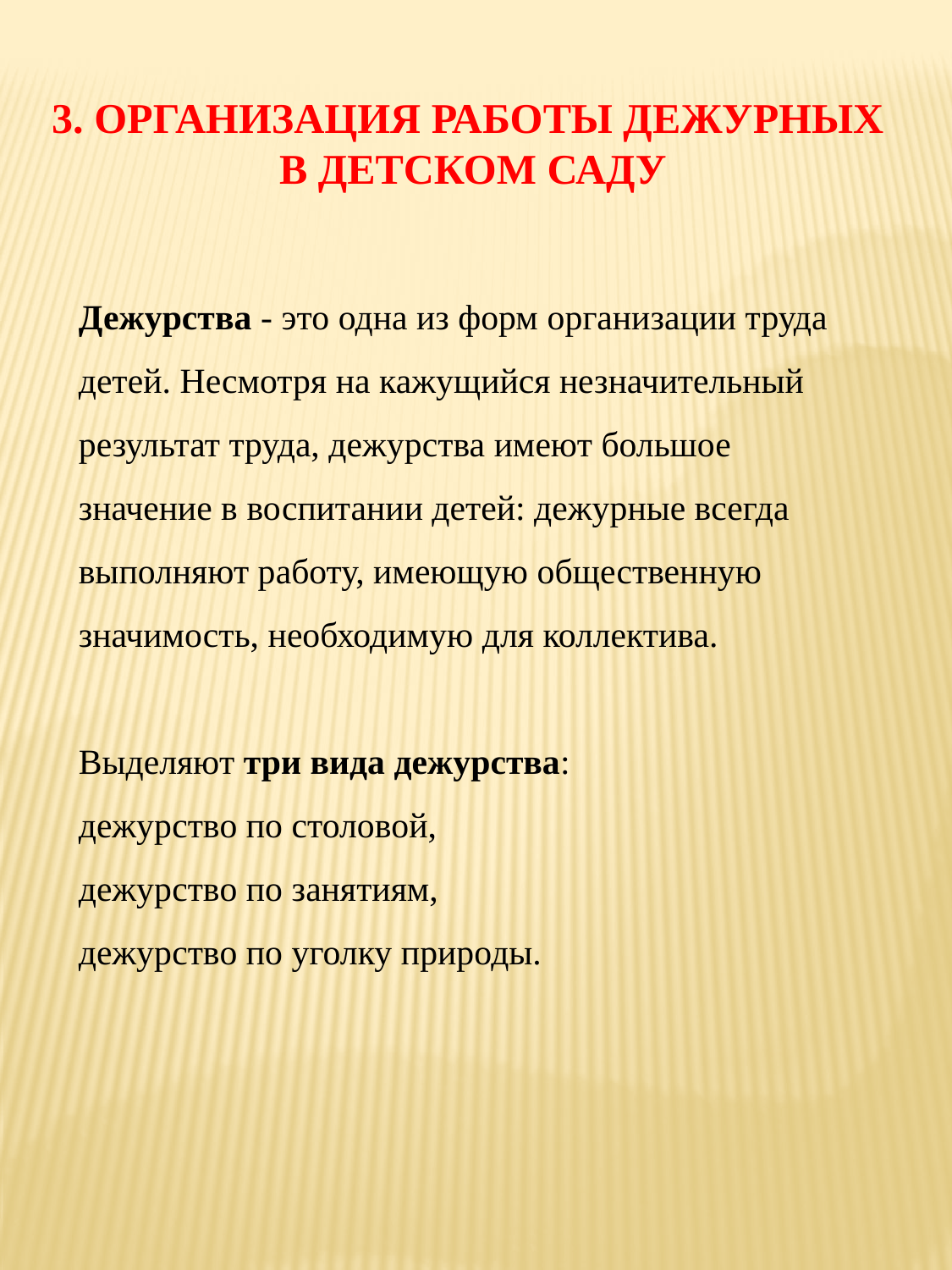

3. ОРГАНИЗАЦИЯ РАБОТЫ ДЕЖУРНЫХ
В ДЕТСКОМ САДУ

Дежурства - это одна из форм организации труда детей. Несмотря на кажущийся незначительный результат труда, дежурства имеют большое значение в воспитании детей: дежурные всегда выполняют работу, имеющую общественную значимость, необходимую для коллектива.
Выделяют три вида дежурства:
дежурство по столовой,
дежурство по занятиям,
дежурство по уголку природы.